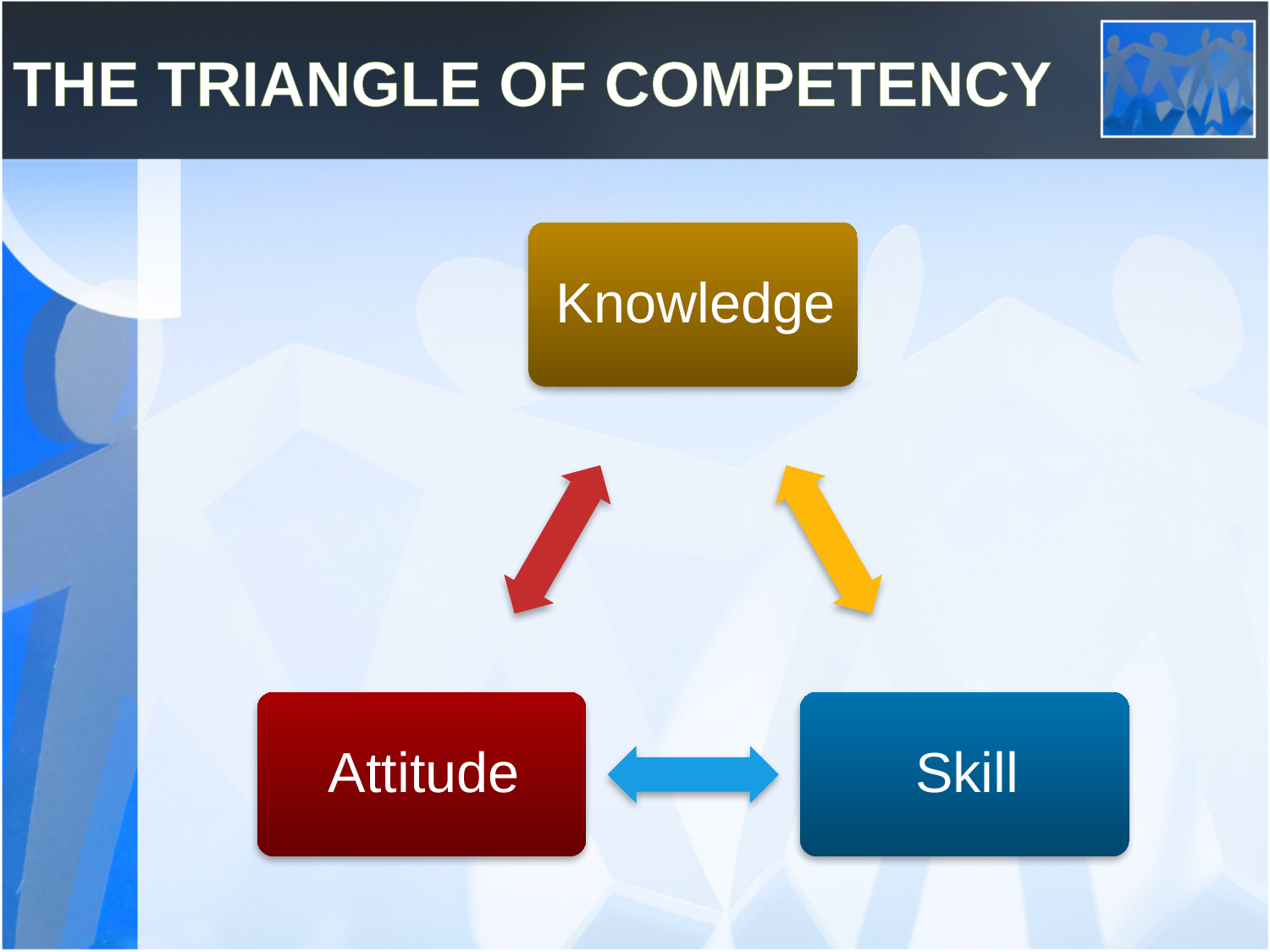

# THE TRIANGLE OF COMPETENCY
Knowledge

Skill

Attitude